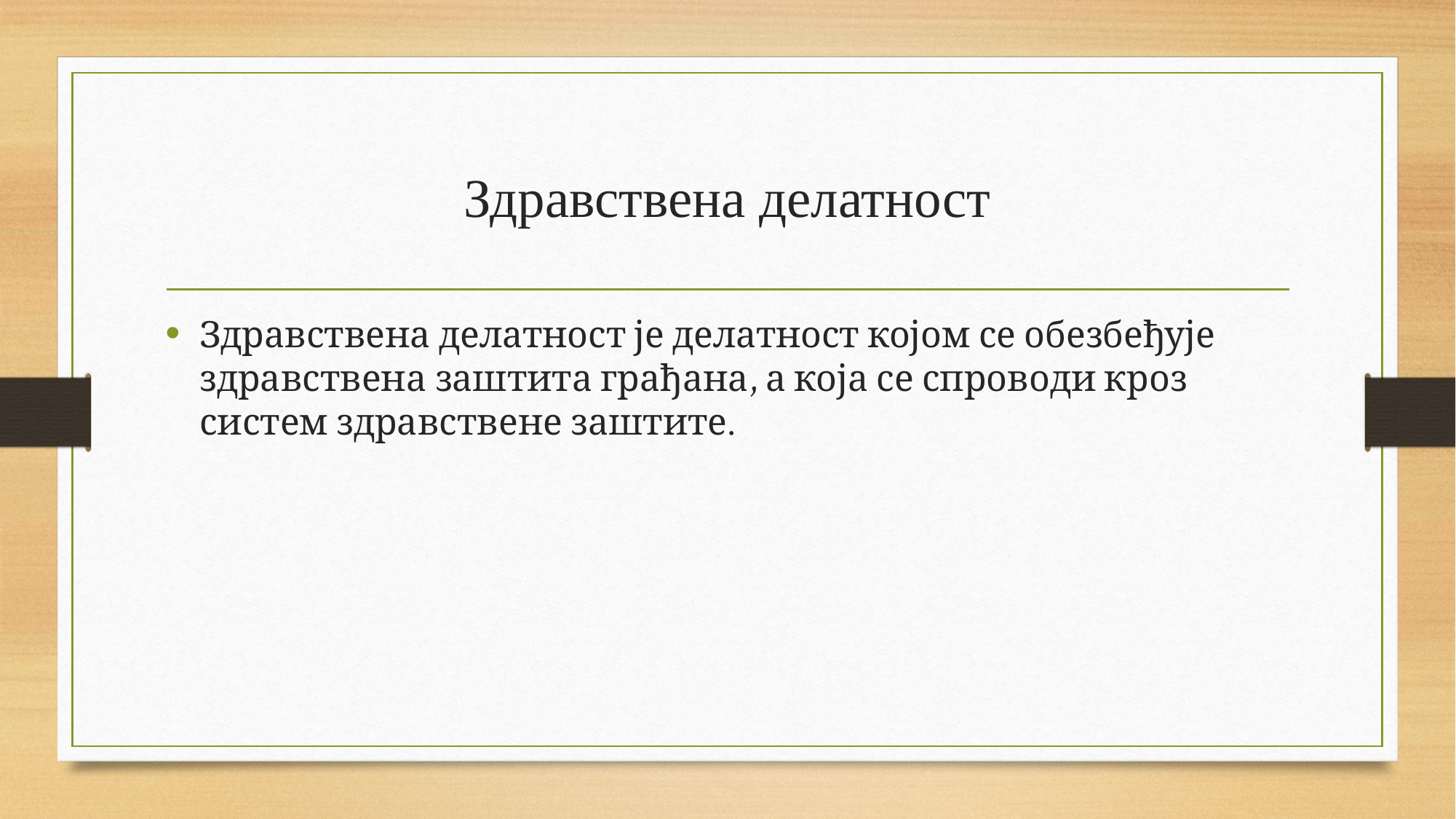

# Здравствена делатност
Здравствена делатност је делатност којом се обезбеђује здравствена заштита грађана, а која се спроводи кроз систем здравствене заштите.